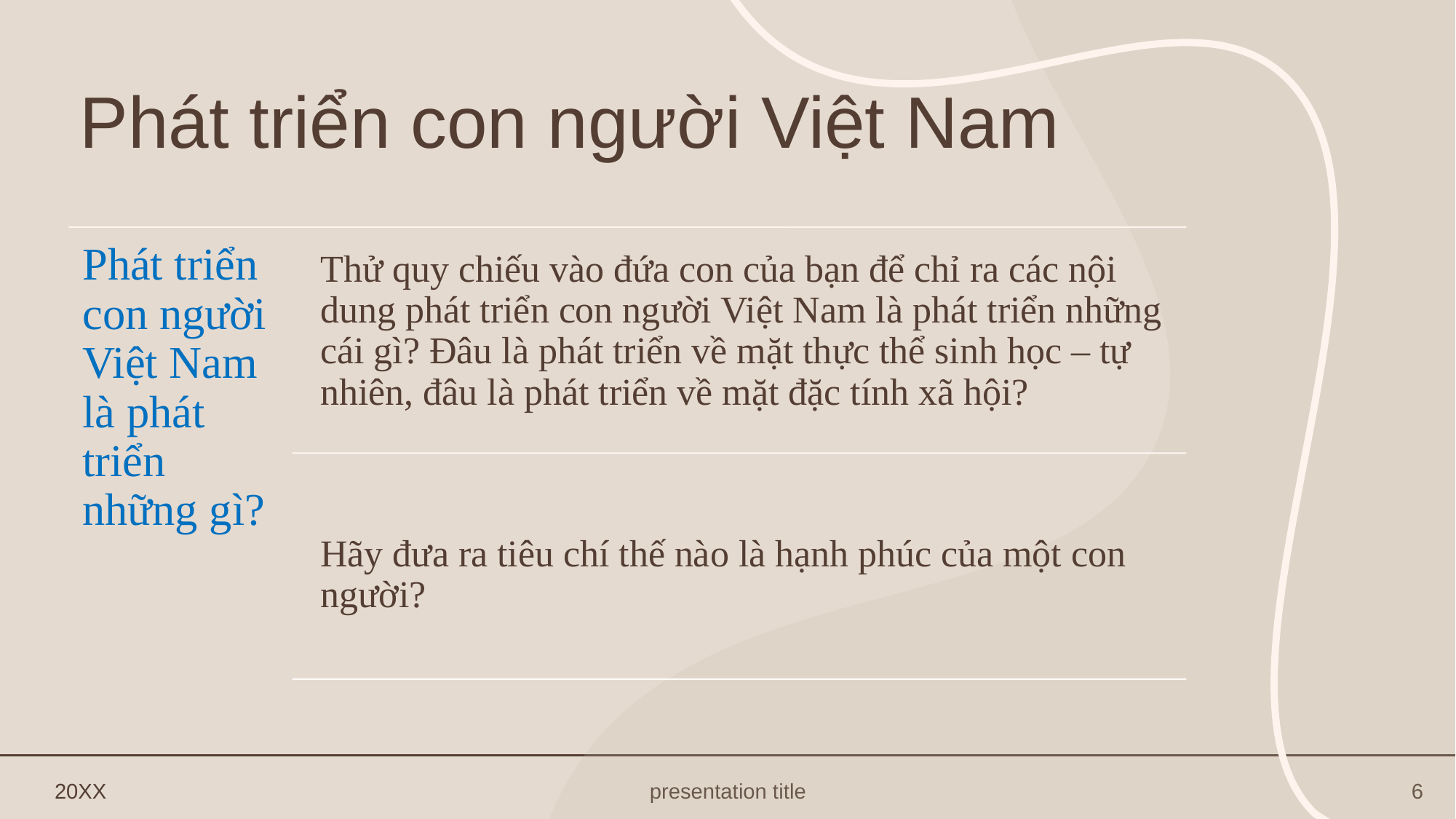

# Phát triển con người Việt Nam
Phát triển con người Việt Nam là phát triển những gì?
Thử quy chiếu vào đứa con của bạn để chỉ ra các nội dung phát triển con người Việt Nam là phát triển những cái gì? Đâu là phát triển về mặt thực thể sinh học – tự nhiên, đâu là phát triển về mặt đặc tính xã hội?

Hãy đưa ra tiêu chí thế nào là hạnh phúc của một con người?
20XX
presentation title
6